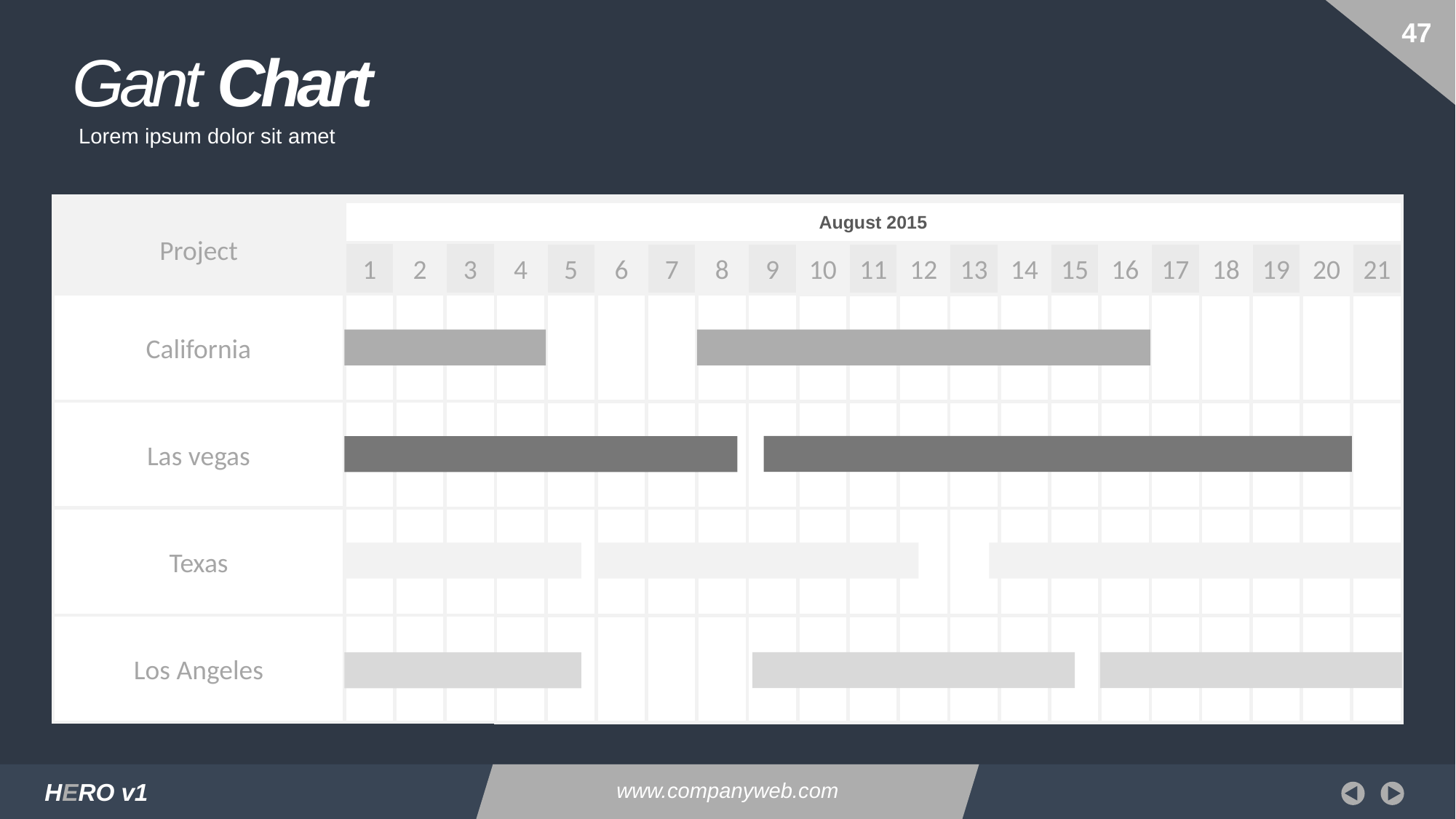

Gant Chart
Lorem ipsum dolor sit amet

August 2015
Project
1
2
3
4
5
6

7
8
9
14
15
16
17
10
11
12
13
18
19
20
21
California

Las vegas

Texas

Los Angeles